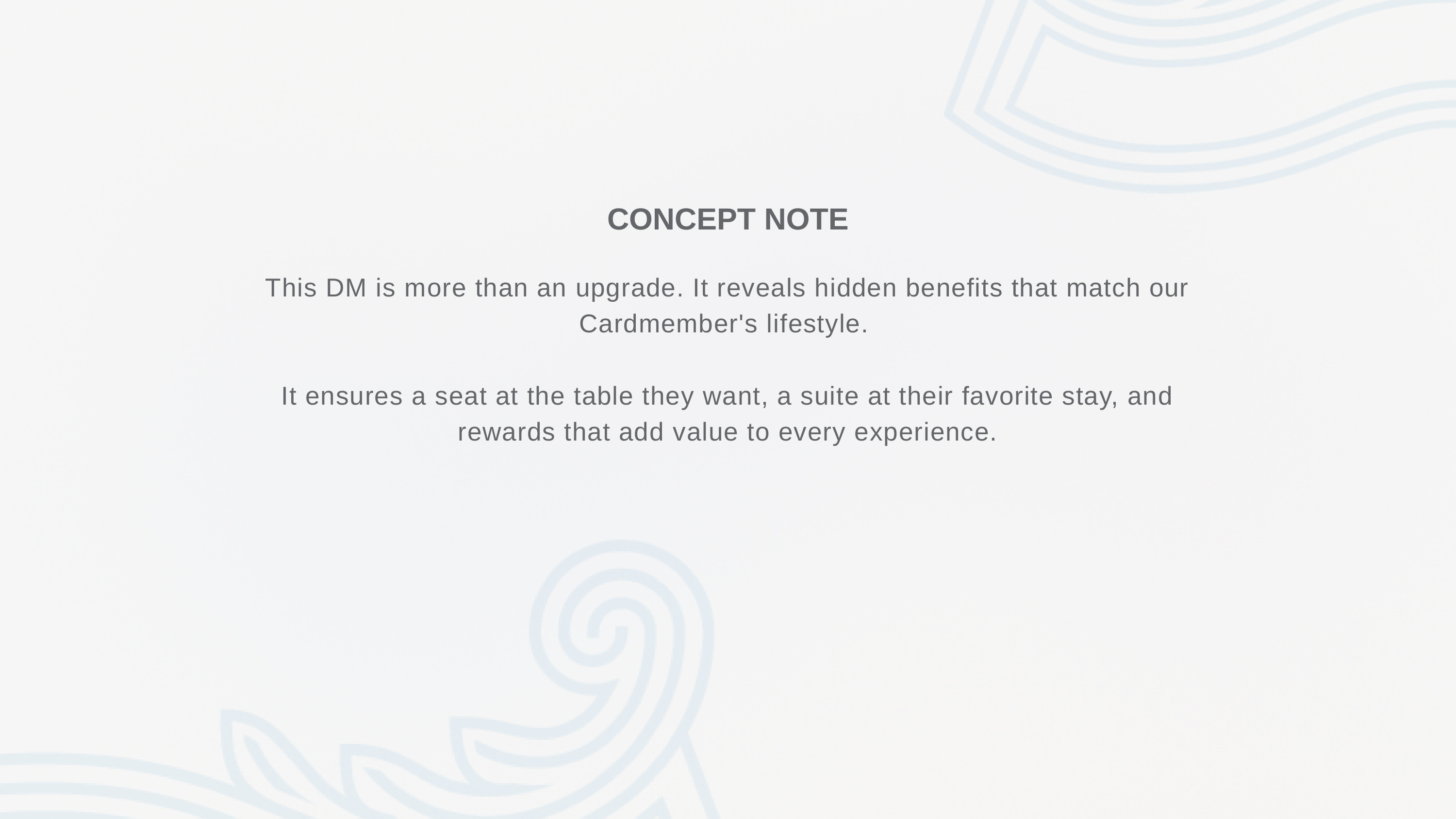

CONCEPT NOTE
This DM is more than an upgrade. It reveals hidden benefits that match our Cardmember's lifestyle.

It ensures a seat at the table they want, a suite at their favorite stay, and rewards that add value to every experience.